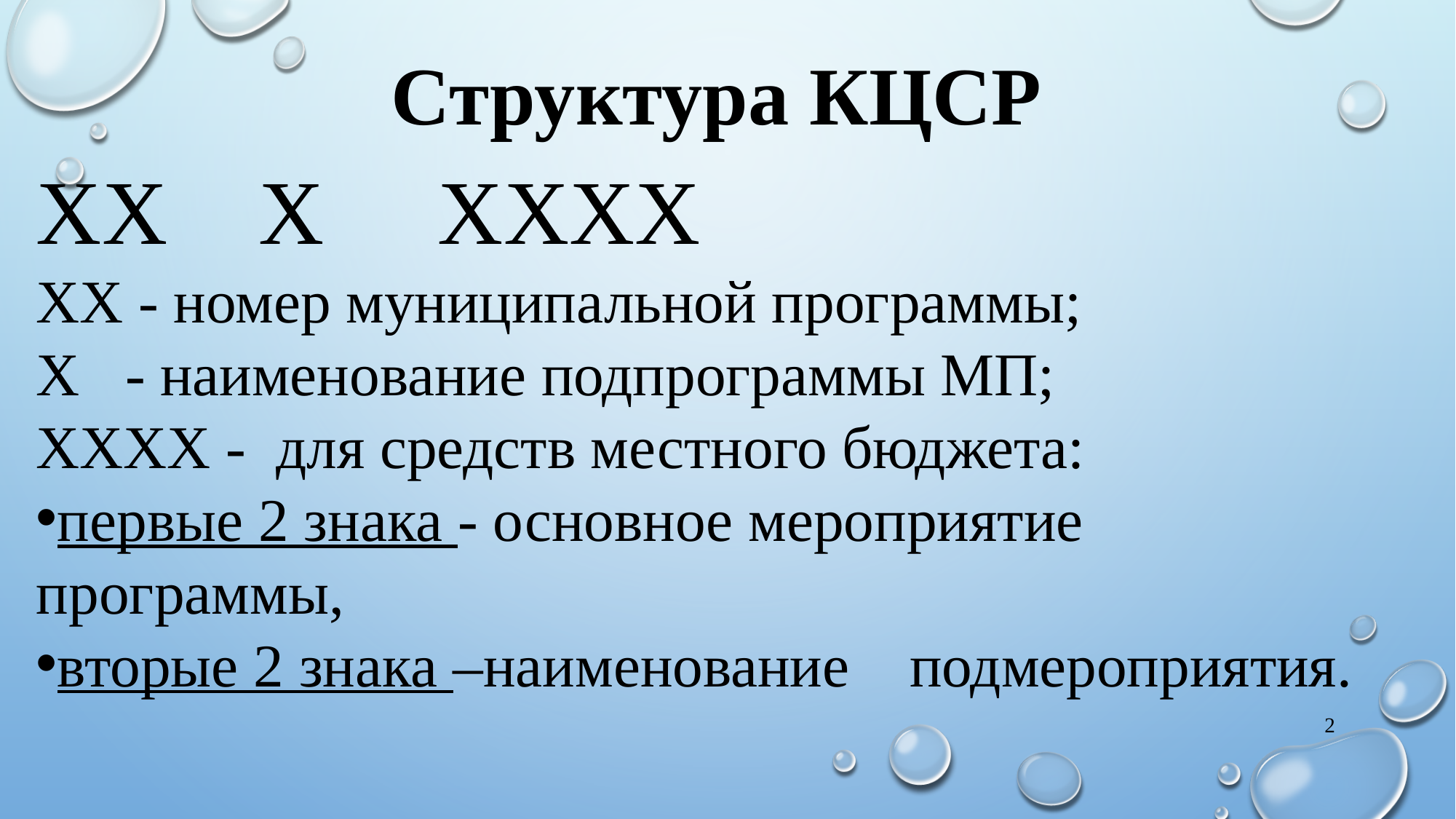

Структура КЦСР
ХХ    Х     ХХХХ
ХХ - номер муниципальной программы;
Х   - наименование подпрограммы МП;
ХХХХ -  для средств местного бюджета:
первые 2 знака - основное мероприятие программы,
вторые 2 знака –наименование    подмероприятия.
2